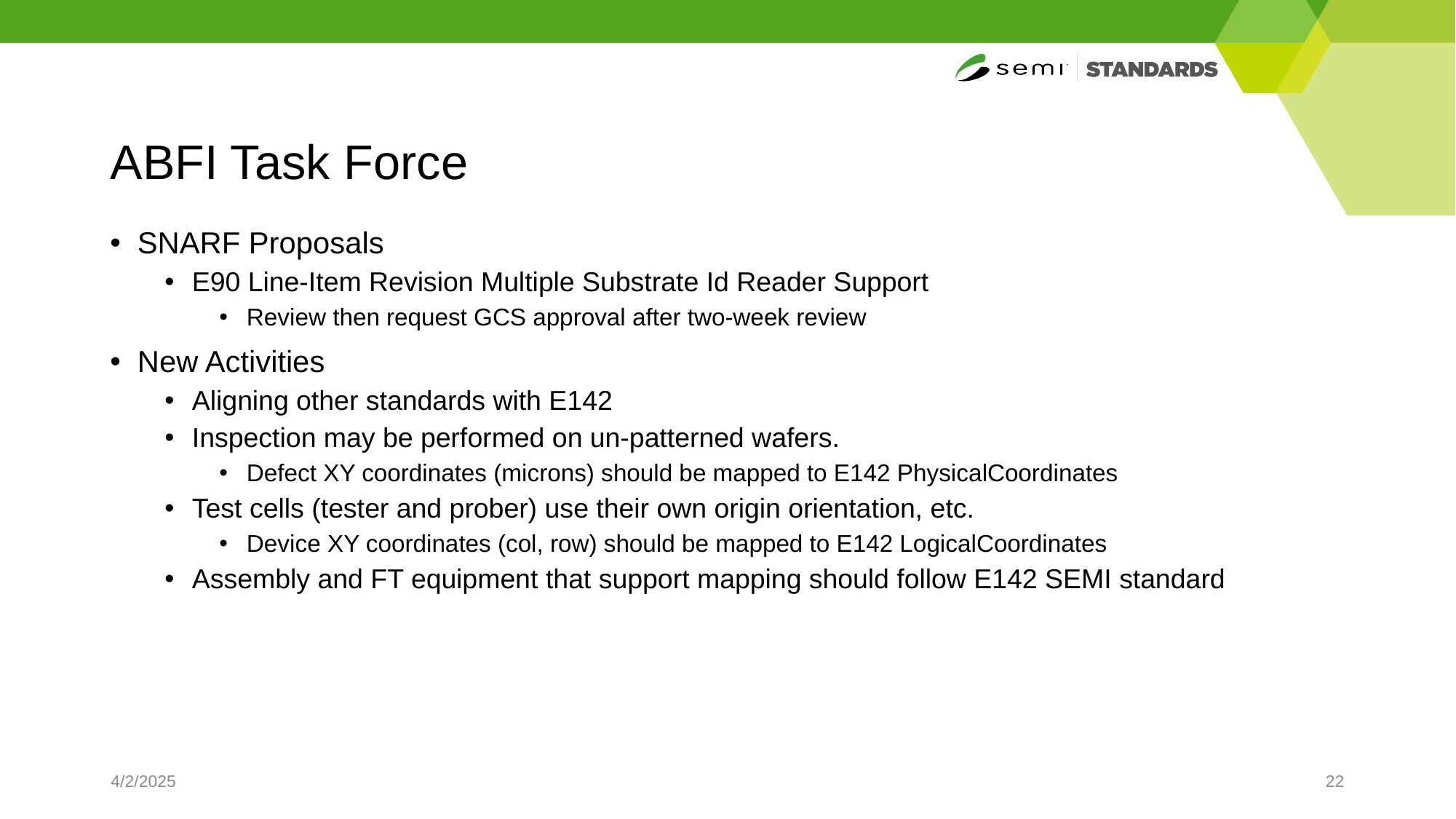

# ABFI Task Force
SNARF Proposals
E90 Line-Item Revision Multiple Substrate Id Reader Support
Review then request GCS approval after two-week review
New Activities
Aligning other standards with E142
Inspection may be performed on un-patterned wafers.
Defect XY coordinates (microns) should be mapped to E142 PhysicalCoordinates
Test cells (tester and prober) use their own origin orientation, etc.
Device XY coordinates (col, row) should be mapped to E142 LogicalCoordinates
Assembly and FT equipment that support mapping should follow E142 SEMI standard

4/2/2025

22